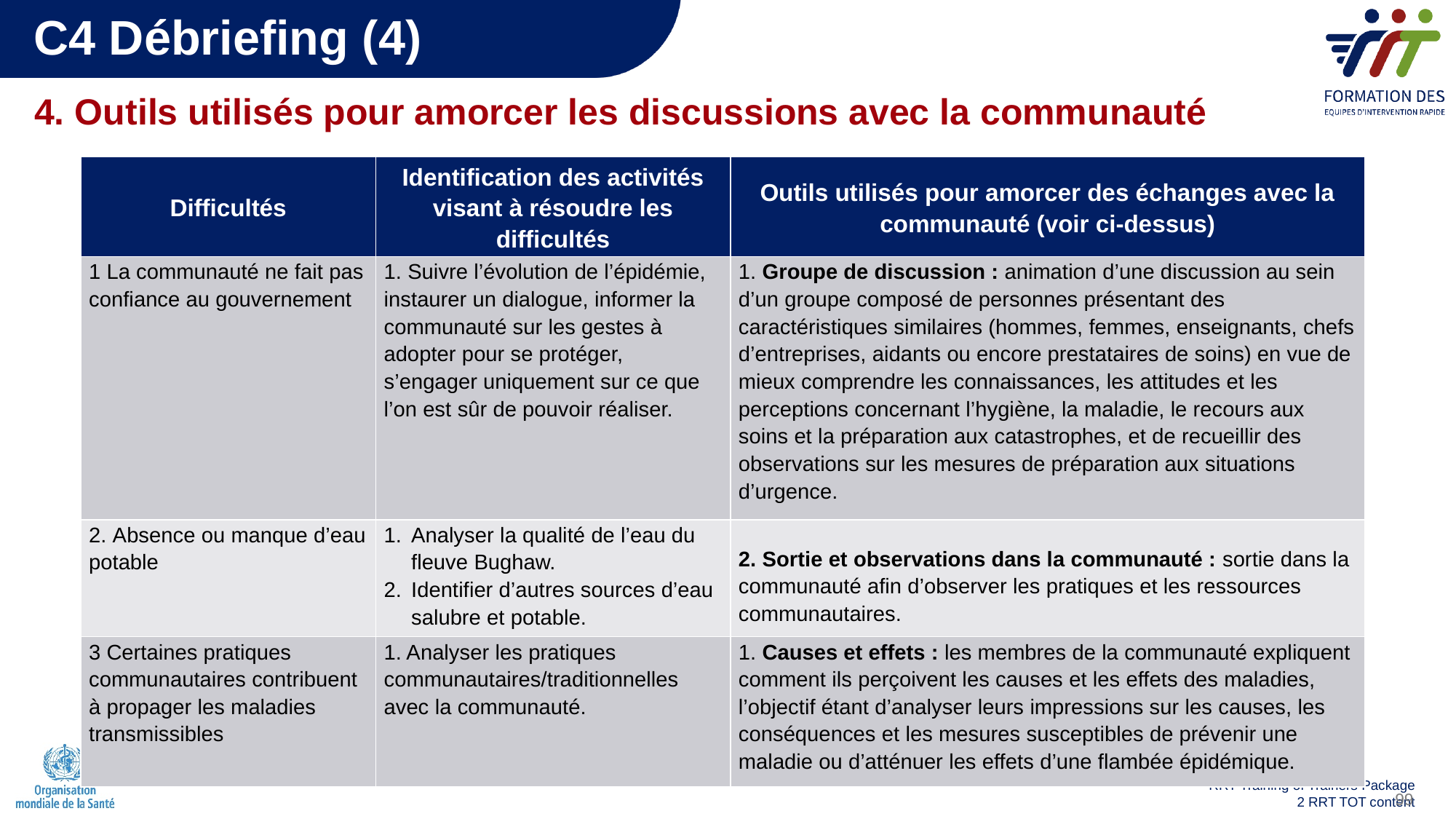

C4 Débriefing (4)
4. Outils utilisés pour amorcer les discussions avec la communauté
| Difficultés | Identification des activités visant à résoudre les difficultés | Outils utilisés pour amorcer des échanges avec la communauté (voir ci-dessus) |
| --- | --- | --- |
| 1 La communauté ne fait pas confiance au gouvernement | 1. Suivre l’évolution de l’épidémie, instaurer un dialogue, informer la communauté sur les gestes à adopter pour se protéger, s’engager uniquement sur ce que l’on est sûr de pouvoir réaliser. | 1. Groupe de discussion : animation d’une discussion au sein d’un groupe composé de personnes présentant des caractéristiques similaires (hommes, femmes, enseignants, chefs d’entreprises, aidants ou encore prestataires de soins) en vue de mieux comprendre les connaissances, les attitudes et les perceptions concernant l’hygiène, la maladie, le recours aux soins et la préparation aux catastrophes, et de recueillir des observations sur les mesures de préparation aux situations d’urgence. |
| 2. Absence ou manque d’eau potable | Analyser la qualité de l’eau du fleuve Bughaw. Identifier d’autres sources d’eau salubre et potable. | 2. Sortie et observations dans la communauté : sortie dans la communauté afin d’observer les pratiques et les ressources communautaires. |
| 3 Certaines pratiques communautaires contribuent à propager les maladies transmissibles | 1. Analyser les pratiques communautaires/traditionnelles avec la communauté. | 1. Causes et effets : les membres de la communauté expliquent comment ils perçoivent les causes et les effets des maladies, l’objectif étant d’analyser leurs impressions sur les causes, les conséquences et les mesures susceptibles de prévenir une maladie ou d’atténuer les effets d’une flambée épidémique. |